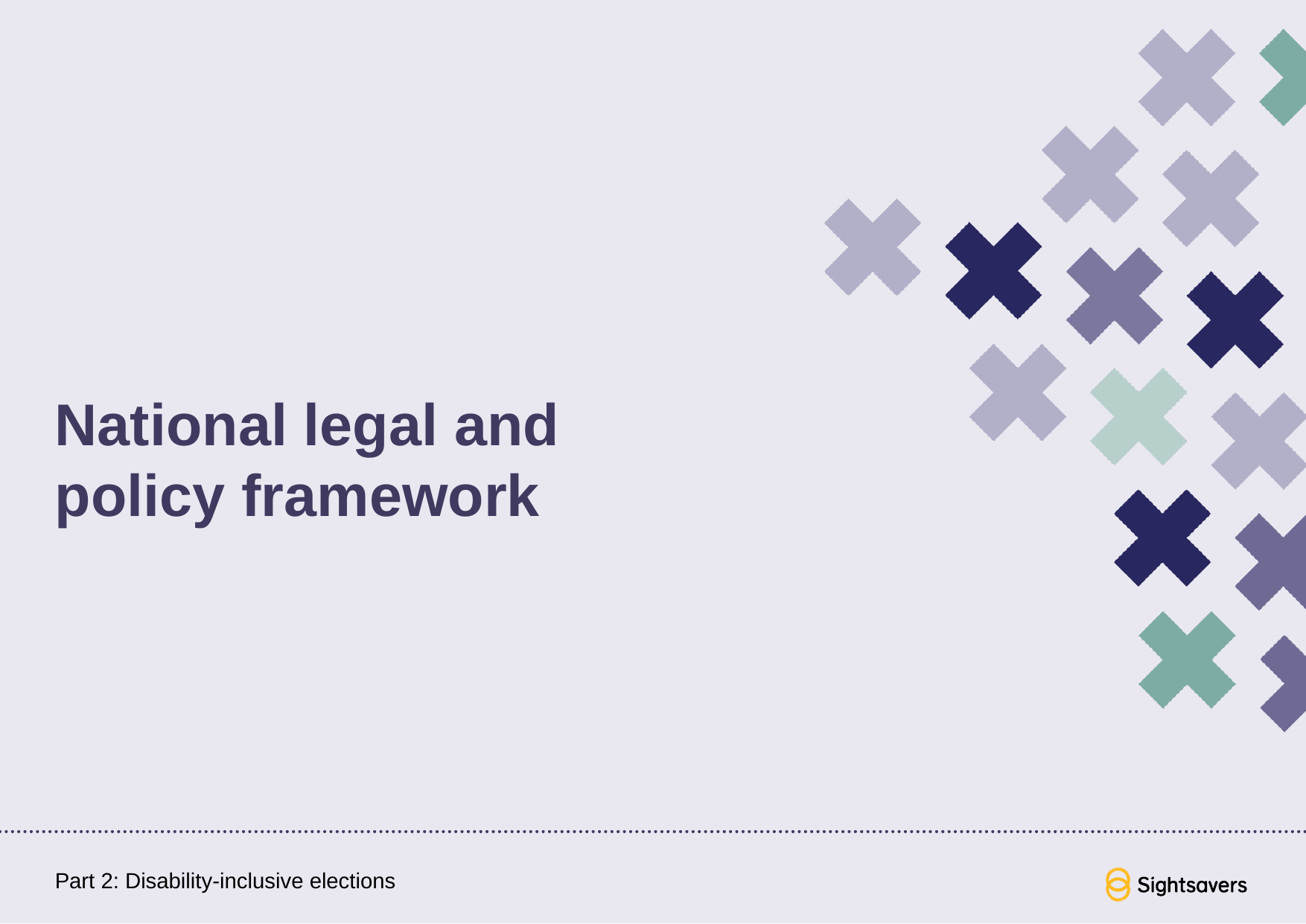

# National legal and policy framework
Part 2: Disability-inclusive elections